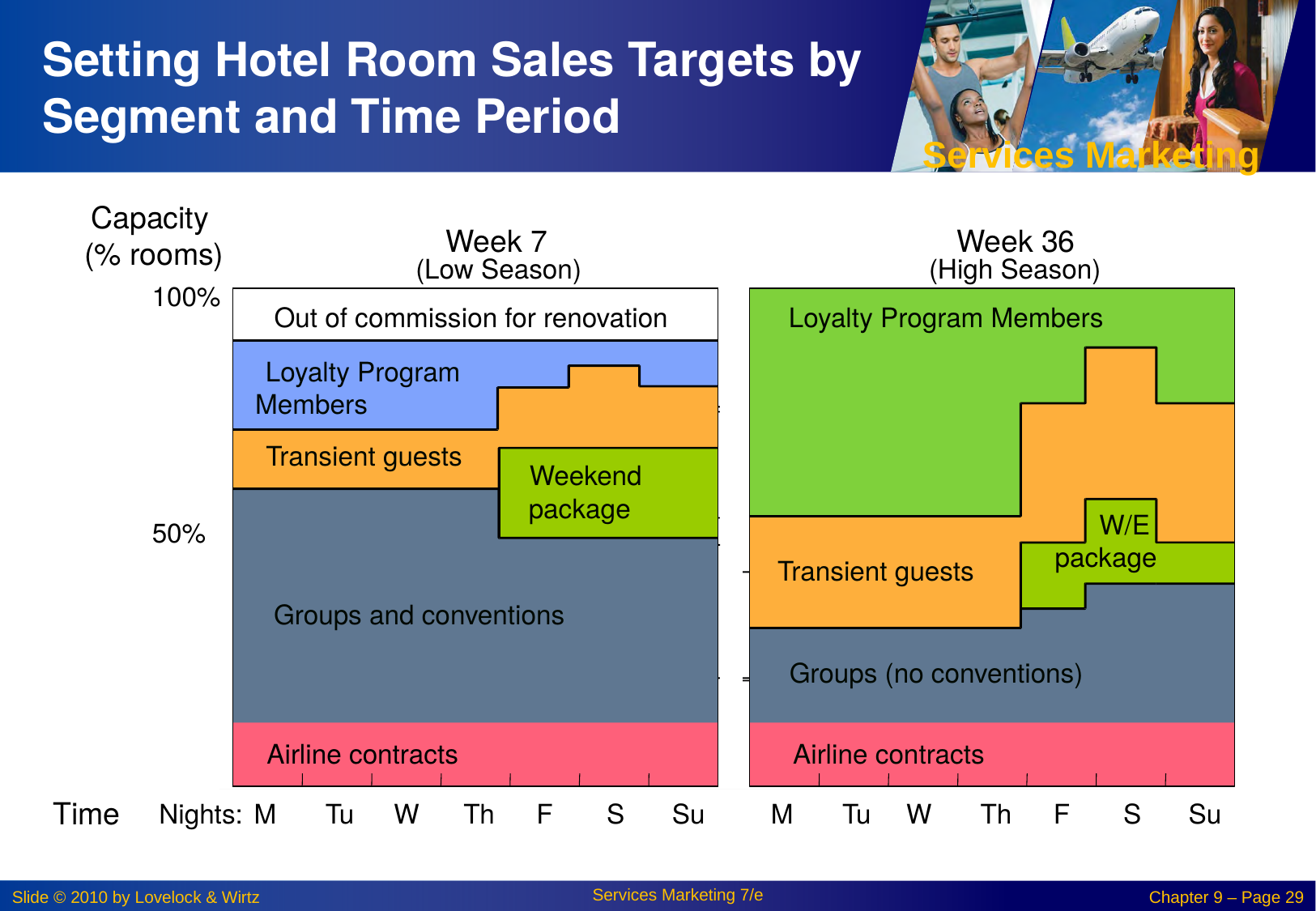

# Setting Hotel Room Sales Targets by Segment and Time Period
Capacity
(% rooms)
Week 7
Week 36
(Low Season)
(High Season)
100%

Out of commission for renovation
Loyalty Program Members

Loyalty Program

Members

Transient guests

Weekend

package

     W/E
package

50%

Transient guests

Groups and conventions

Groups (no conventions)

Airline contracts
Airline contracts

Time
Nights:
M
Tu
W
Th
F
S
Su
M
Tu
W
Th
F
S
Su